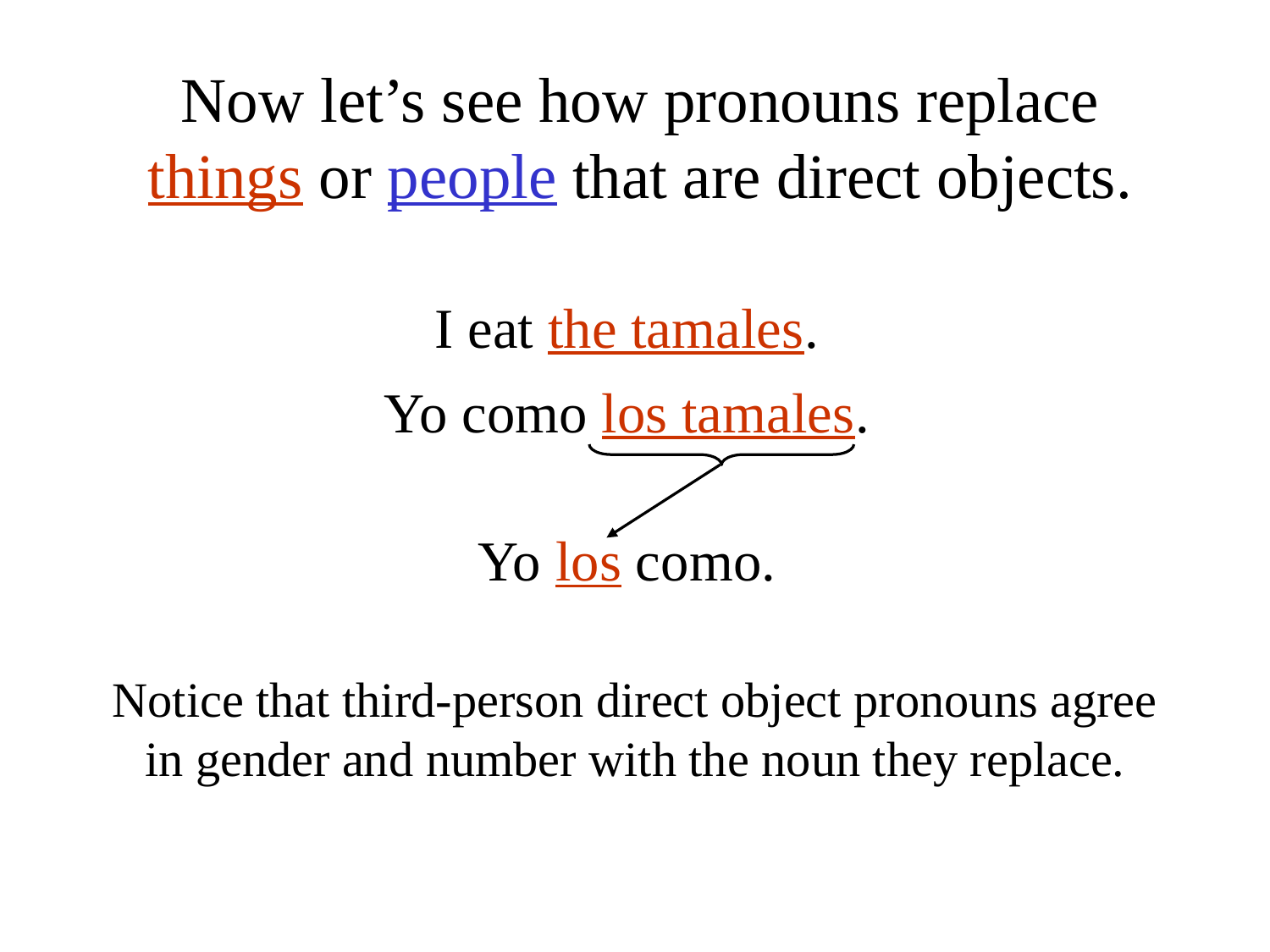

Now let’s see how pronouns replace things or people that are direct objects.
 I eat the tamales.
 Yo como los tamales.

 Yo los como.
Notice that third-person direct object pronouns agree in gender and number with the noun they replace.